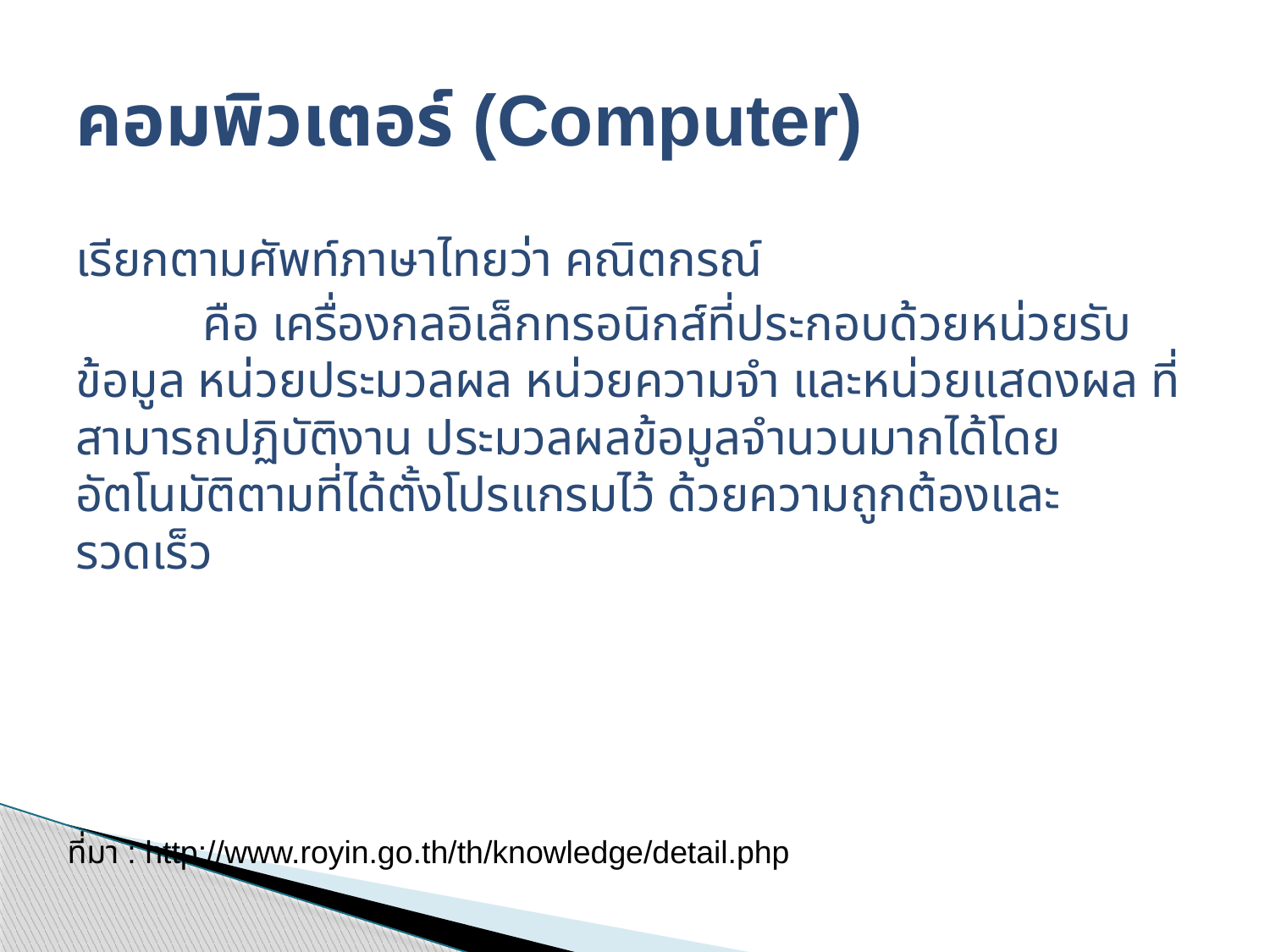

# คอมพิวเตอร์ (Computer)
เรียกตามศัพท์ภาษาไทยว่า คณิตกรณ์
	คือ เครื่องกลอิเล็กทรอนิกส์ที่ประกอบด้วยหน่วยรับข้อมูล หน่วยประมวลผล หน่วยความจำ และหน่วยแสดงผล ที่สามารถปฏิบัติงาน ประมวลผลข้อมูลจำนวนมากได้โดยอัตโนมัติตามที่ได้ตั้งโปรแกรมไว้ ด้วยความถูกต้องและรวดเร็ว

ที่มา : http://www.royin.go.th/th/knowledge/detail.php